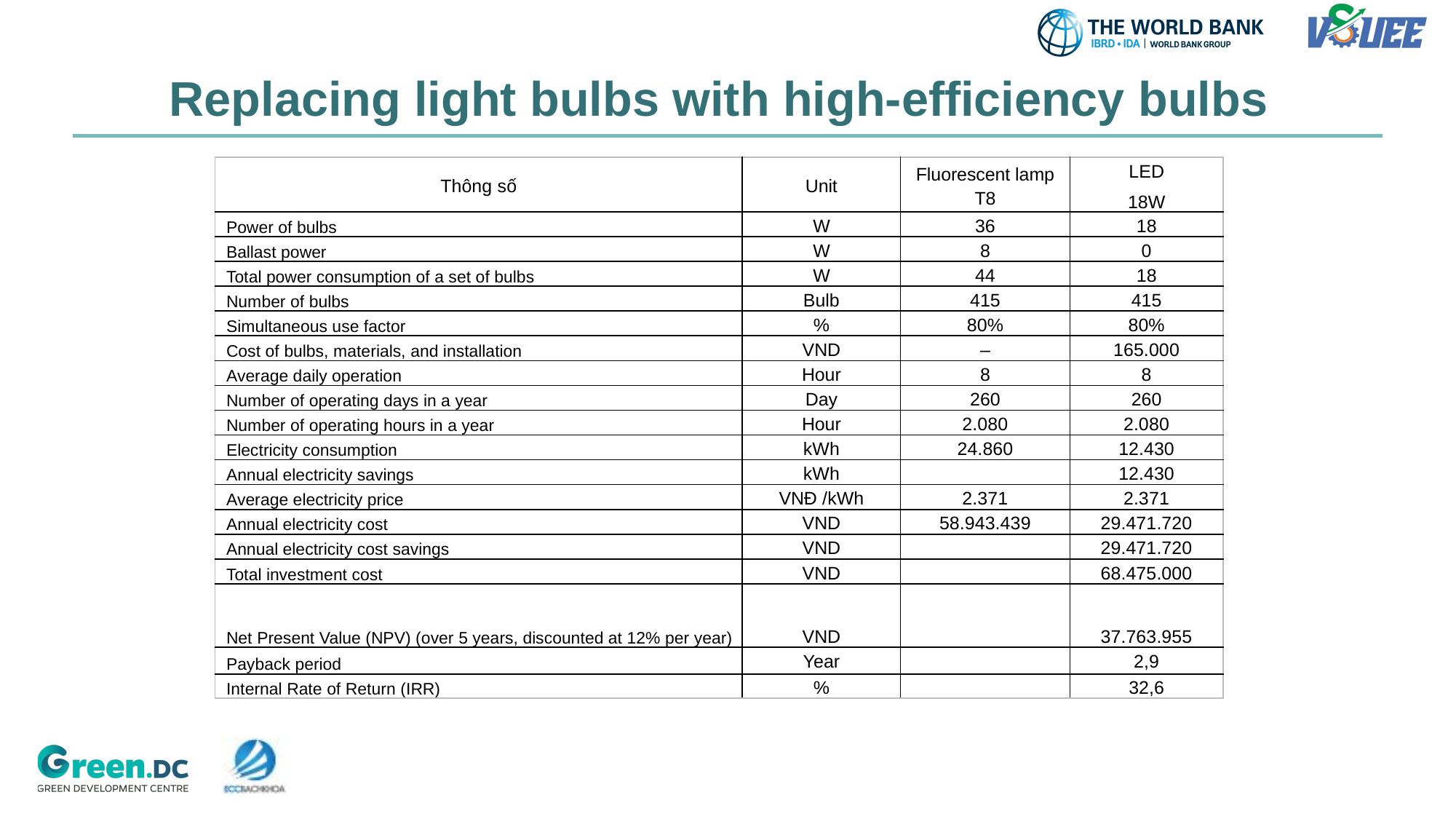

# Replacing light bulbs with high-efficiency bulbs
| Thông số | Unit | Fluorescent lamp T8 | LED 18W |
| --- | --- | --- | --- |
| Power of bulbs | W | 36 | 18 |
| Ballast power | W | 8 | 0 |
| Total power consumption of a set of bulbs | W | 44 | 18 |
| Number of bulbs | Bulb | 415 | 415 |
| Simultaneous use factor | % | 80% | 80% |
| Cost of bulbs, materials, and installation | VND | – | 165.000 |
| Average daily operation | Hour | 8 | 8 |
| Number of operating days in a year | Day | 260 | 260 |
| Number of operating hours in a year | Hour | 2.080 | 2.080 |
| Electricity consumption | kWh | 24.860 | 12.430 |
| Annual electricity savings | kWh |  | 12.430 |
| Average electricity price | VNĐ /kWh | 2.371 | 2.371 |
| Annual electricity cost | VND | 58.943.439 | 29.471.720 |
| Annual electricity cost savings | VND |  | 29.471.720 |
| Total investment cost | VND |  | 68.475.000 |
| Net Present Value (NPV) (over 5 years, discounted at 12% per year) | VND |  | 37.763.955 |
| Payback period | Year |  | 2,9 |
| Internal Rate of Return (IRR) | % |  | 32,6 |